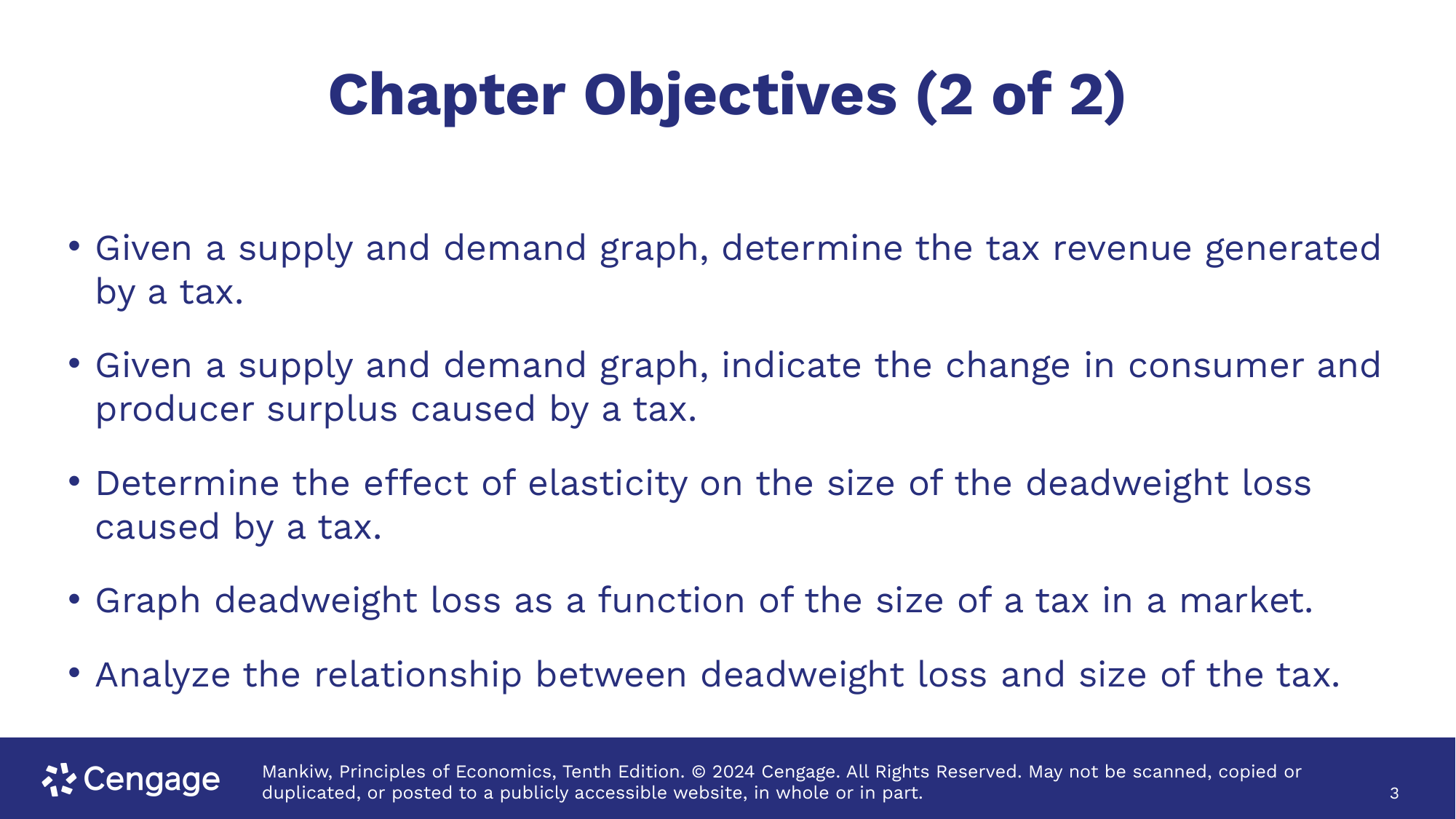

# Chapter Objectives (2 of 2)
Given a supply and demand graph, determine the tax revenue generated by a tax.
Given a supply and demand graph, indicate the change in consumer and producer surplus caused by a tax.
Determine the effect of elasticity on the size of the deadweight loss caused by a tax.
Graph deadweight loss as a function of the size of a tax in a market.
Analyze the relationship between deadweight loss and size of the tax.